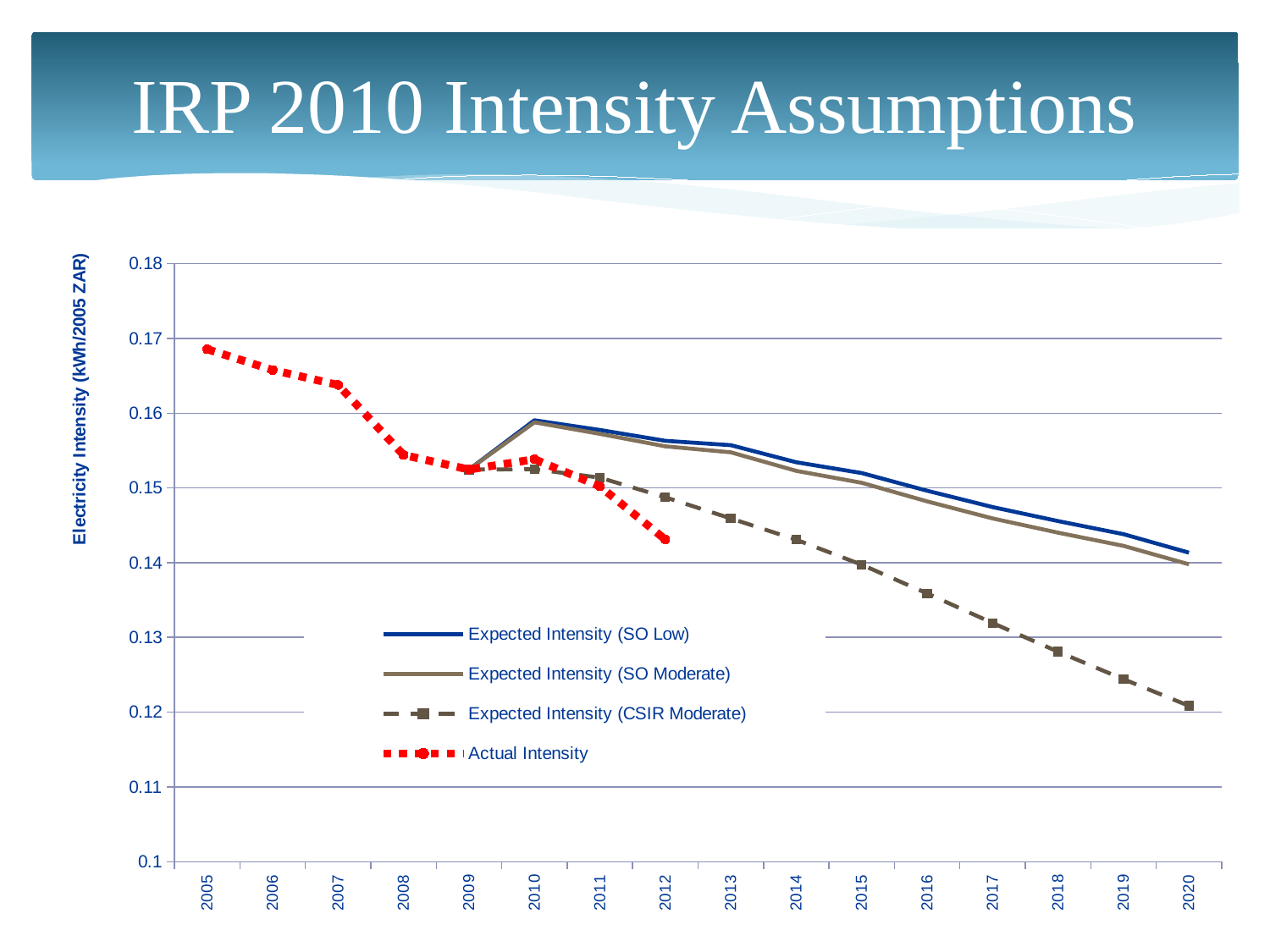

# IRP 2010 Intensity Assumptions

### Chart

| Category | Expected Intensity (SO Low) | Expected Intensity (SO Moderate) | Expected Intensity (CSIR Moderate) | Actual Intensity |
|---|---|---|---|---|
| 2005.0 | None | None | None | 0.168545115972327 |
| 2006.0 | None | None | None | 0.165769581438385 |
| 2007.0 | None | None | None | 0.16377432218183 |
| 2008.0 | None | None | None | 0.154399213236688 |
| 2009.0 | 0.152464619512708 | 0.152464619512708 | 0.152464619512708 | 0.152464619512708 |
| 2010.0 | 0.159049403848632 | 0.158771789584669 | 0.152497284453736 | 0.153832633733794 |
| 2011.0 | 0.157749461943101 | 0.157231892280365 | 0.15137325157687 | 0.150208192960362 |
| 2012.0 | 0.156300882155547 | 0.155561895872911 | 0.148743834259489 | 0.143096174727211 |
| 2013.0 | 0.155717358396252 | 0.154763556608522 | 0.145921595070331 | None |
| 2014.0 | 0.153433358684441 | 0.152284057640861 | 0.143071791591435 | None |
| 2015.0 | 0.151986894542072 | 0.150684195555072 | 0.139731779541692 | None |
| 2016.0 | 0.149621191509459 | 0.148198781188803 | 0.135877548510249 | None |
| 2017.0 | 0.147436226393713 | 0.145922120334302 | 0.131924728495968 | None |
| 2018.0 | 0.145567207964528 | 0.144012258186325 | 0.128088170292585 | None |
| 2019.0 | 0.143814894931641 | 0.142248587283679 | 0.124406148749585 | None |
| 2020.0 | 0.141340561200753 | 0.139785520675924 | 0.120846534468873 | None |